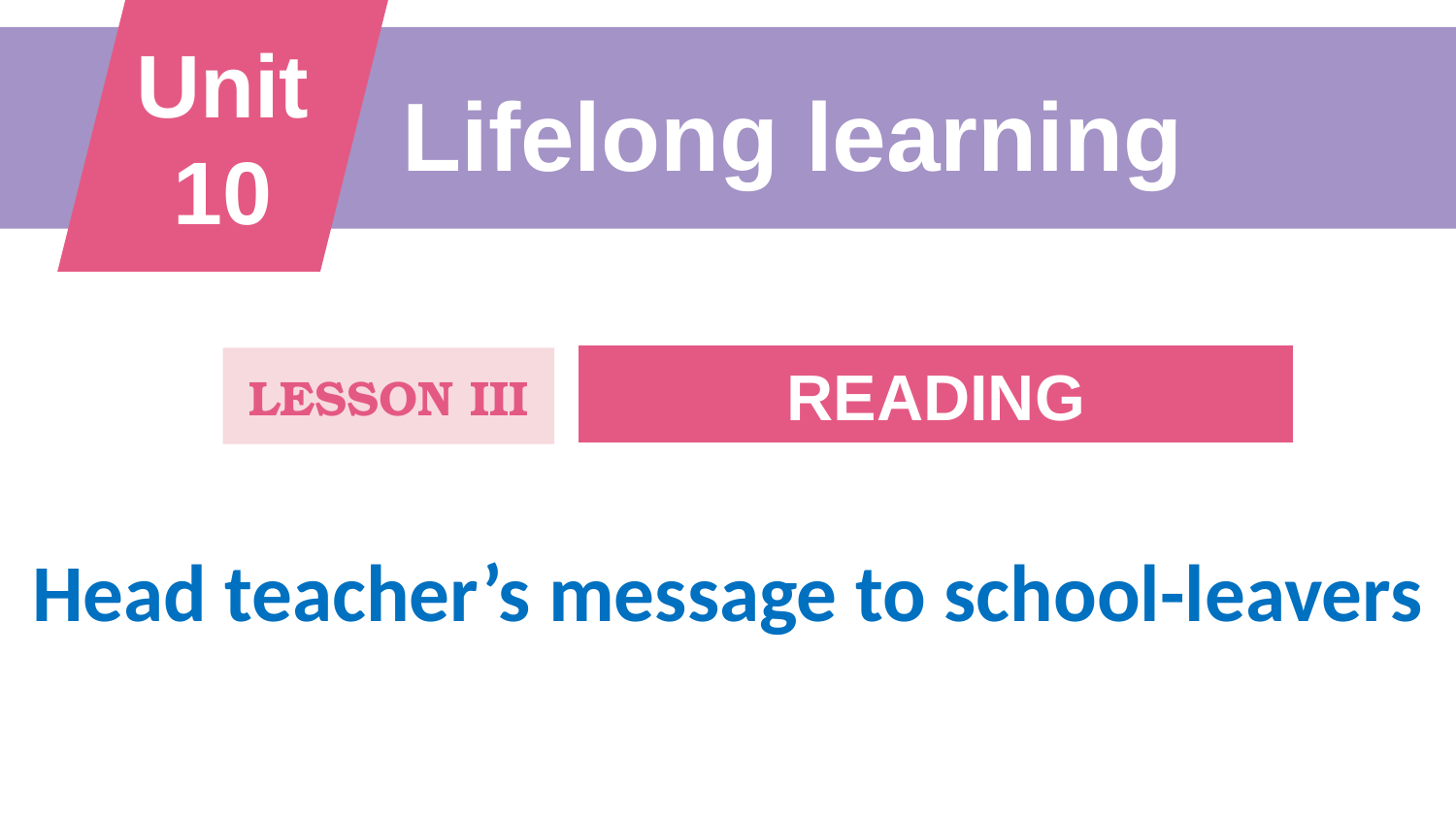

Unit 10

Lifelong learning
READING
LESSON III
Head teacher’s message to school-leavers